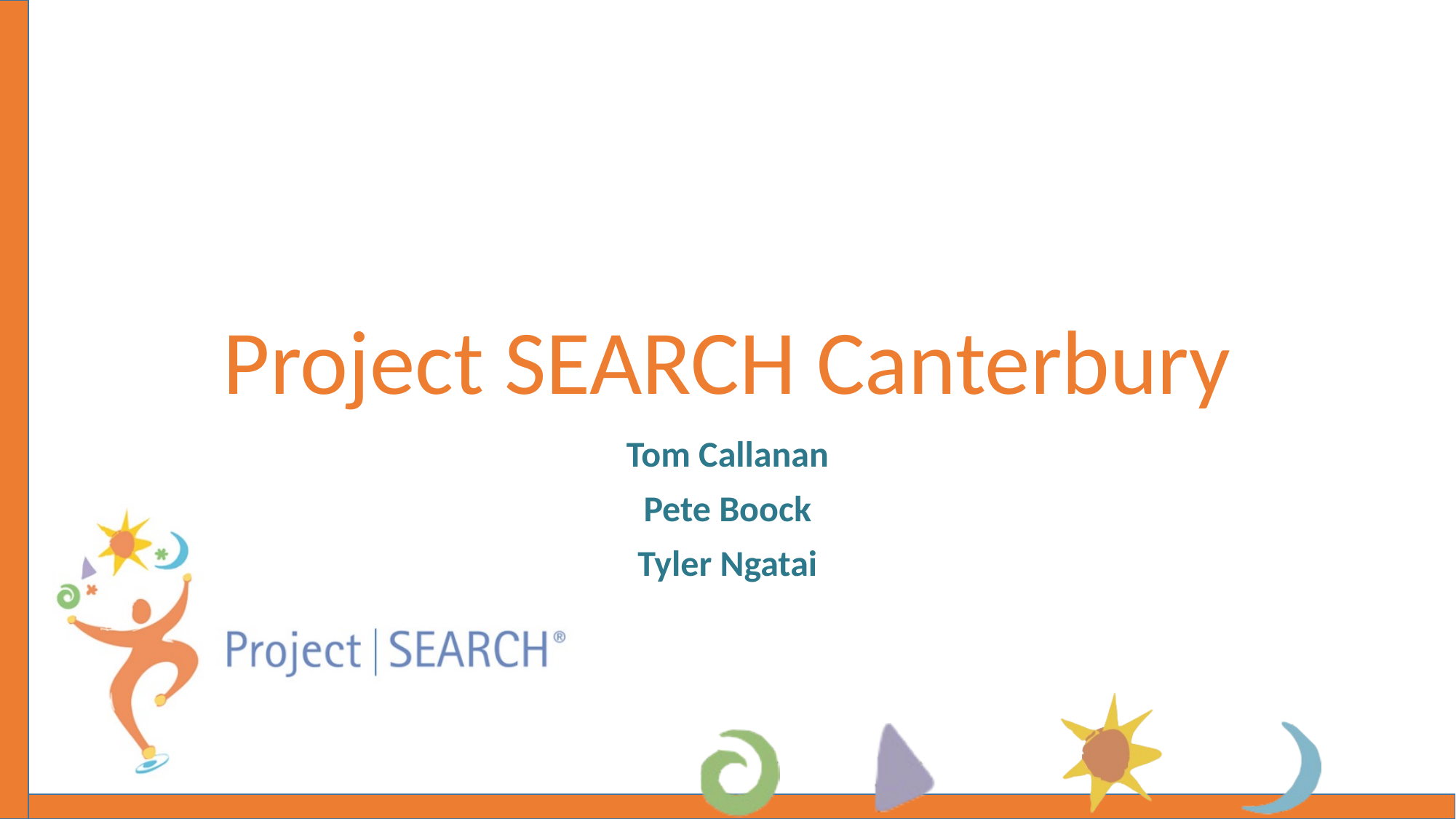

# Project SEARCH Canterbury
Tom Callanan
Pete Boock
Tyler Ngatai